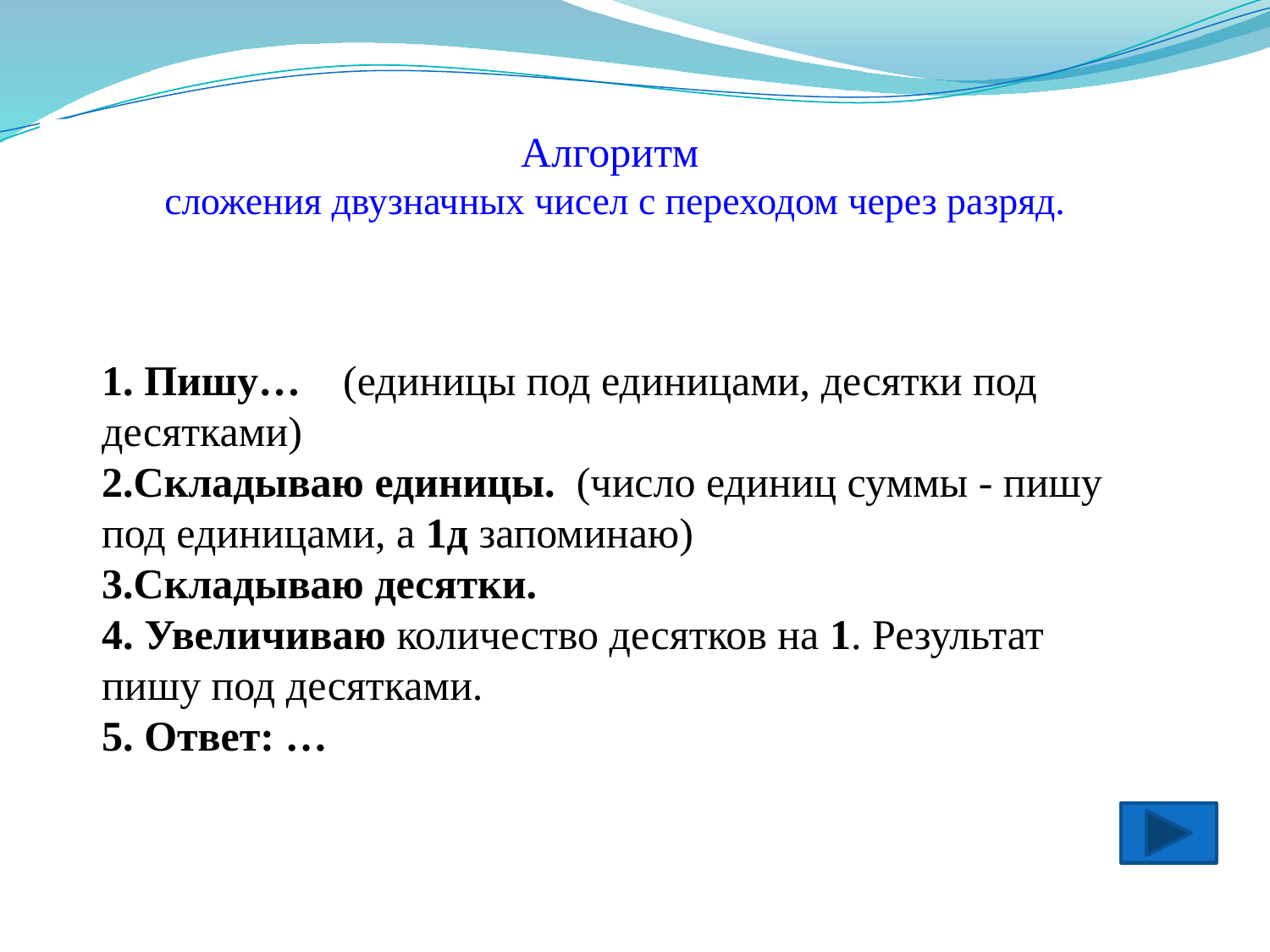

Алгоритм
сложения двузначных чисел с переходом через разряд.
1. Пишу…    (единицы под единицами, десятки под десятками)
2.Складываю единицы.  (число единиц суммы - пишу под единицами, а 1д запоминаю)
3.Складываю десятки.
4. Увеличиваю количество десятков на 1. Результат пишу под десятками.
5. Ответ: …